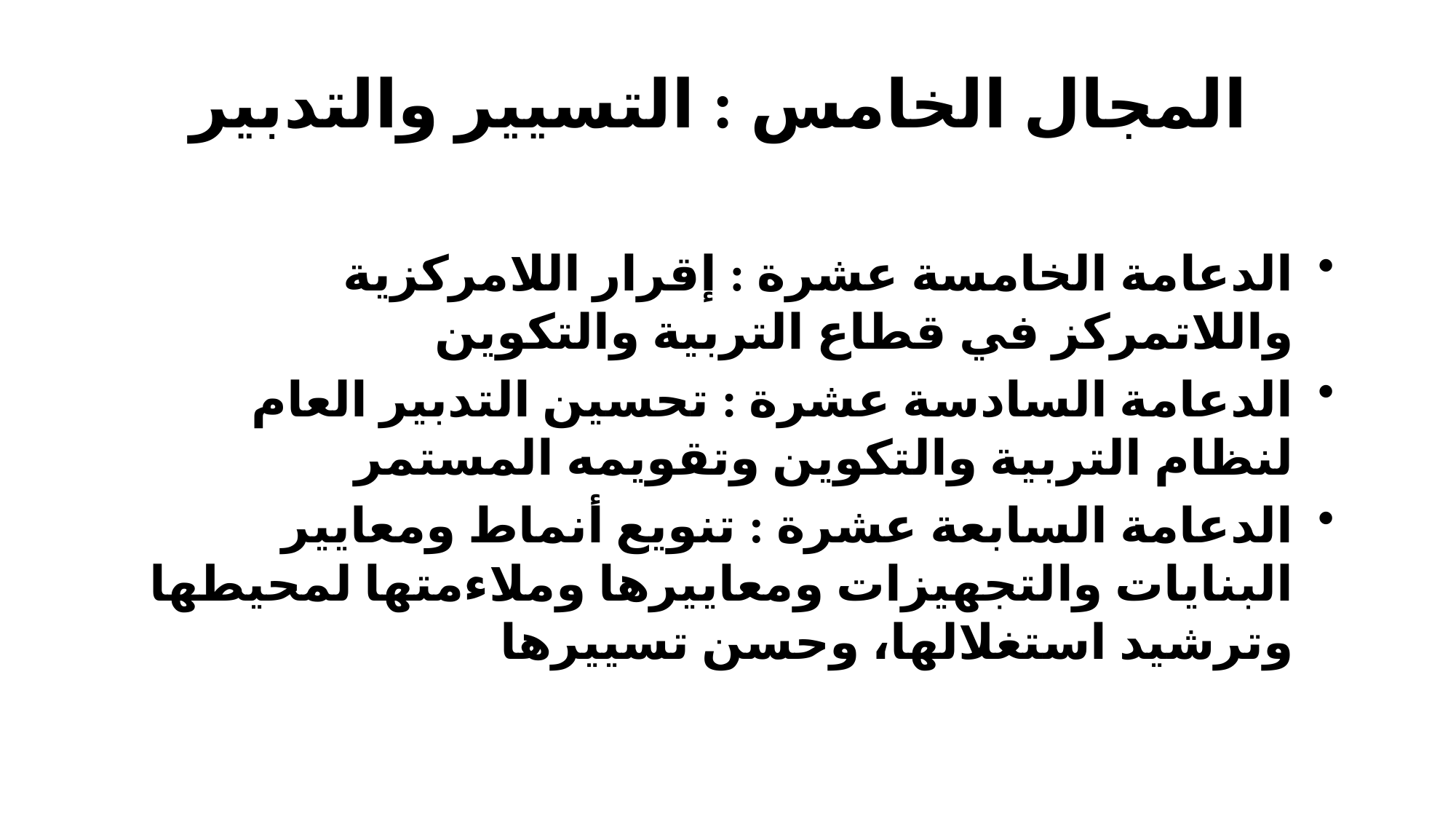

# المجال الخامس : التسيير والتدبير
الدعامة الخامسة عشرة : إقرار اللامركزية واللاتمركز في قطاع التربية والتكوين
الدعامة السادسة عشرة : تحسين التدبير العام لنظام التربية والتكوين وتقويمه المستمر
الدعامة السابعة عشرة : تنويع أنماط ومعايير البنايات والتجهيزات ومعاييرها وملاءمتها لمحيطها وترشيد استغلالها، وحسن تسييرها